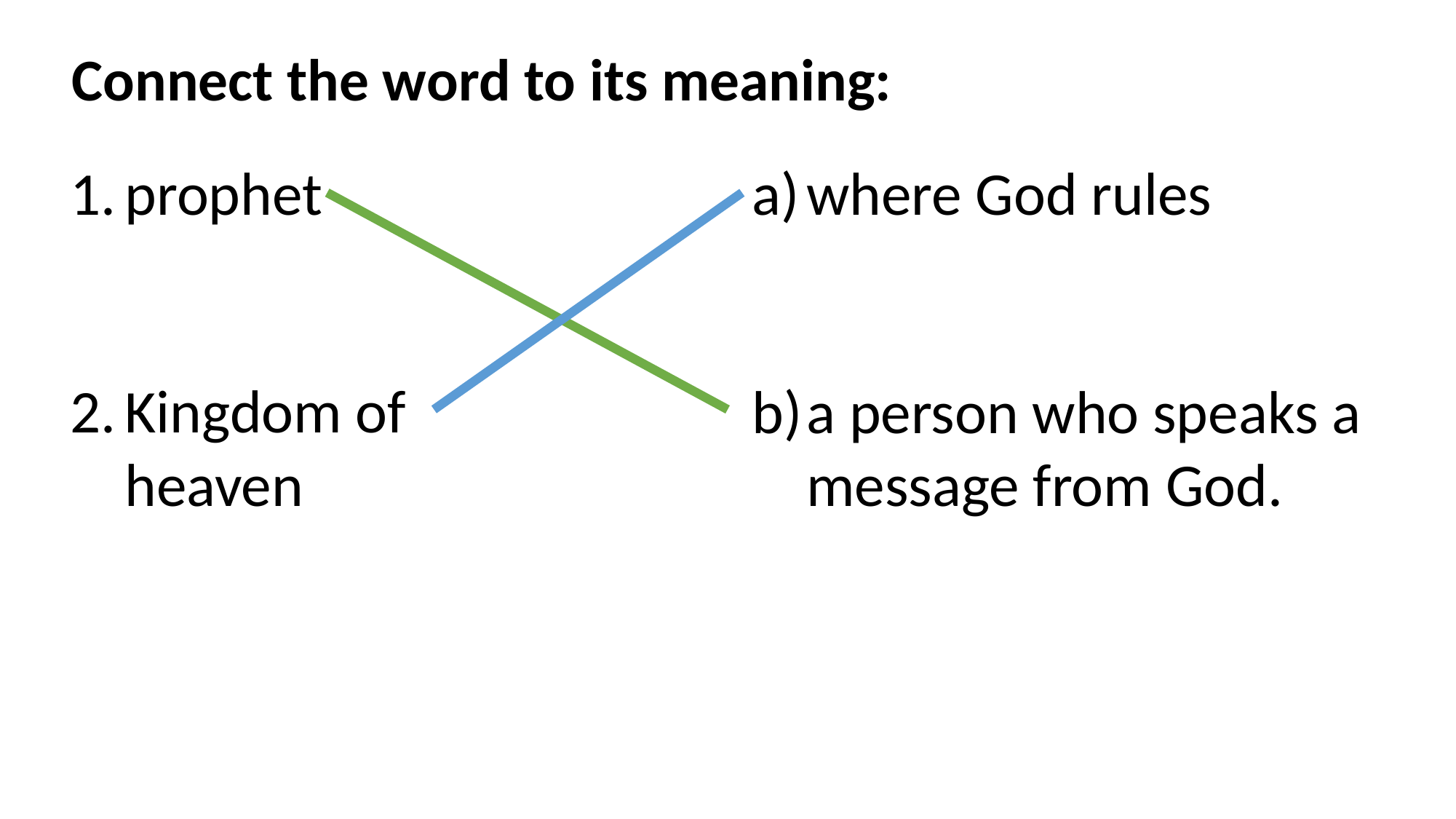

# Connect the word to its meaning:
prophet

Kingdom of heaven
where God rules
a person who speaks a message from God.